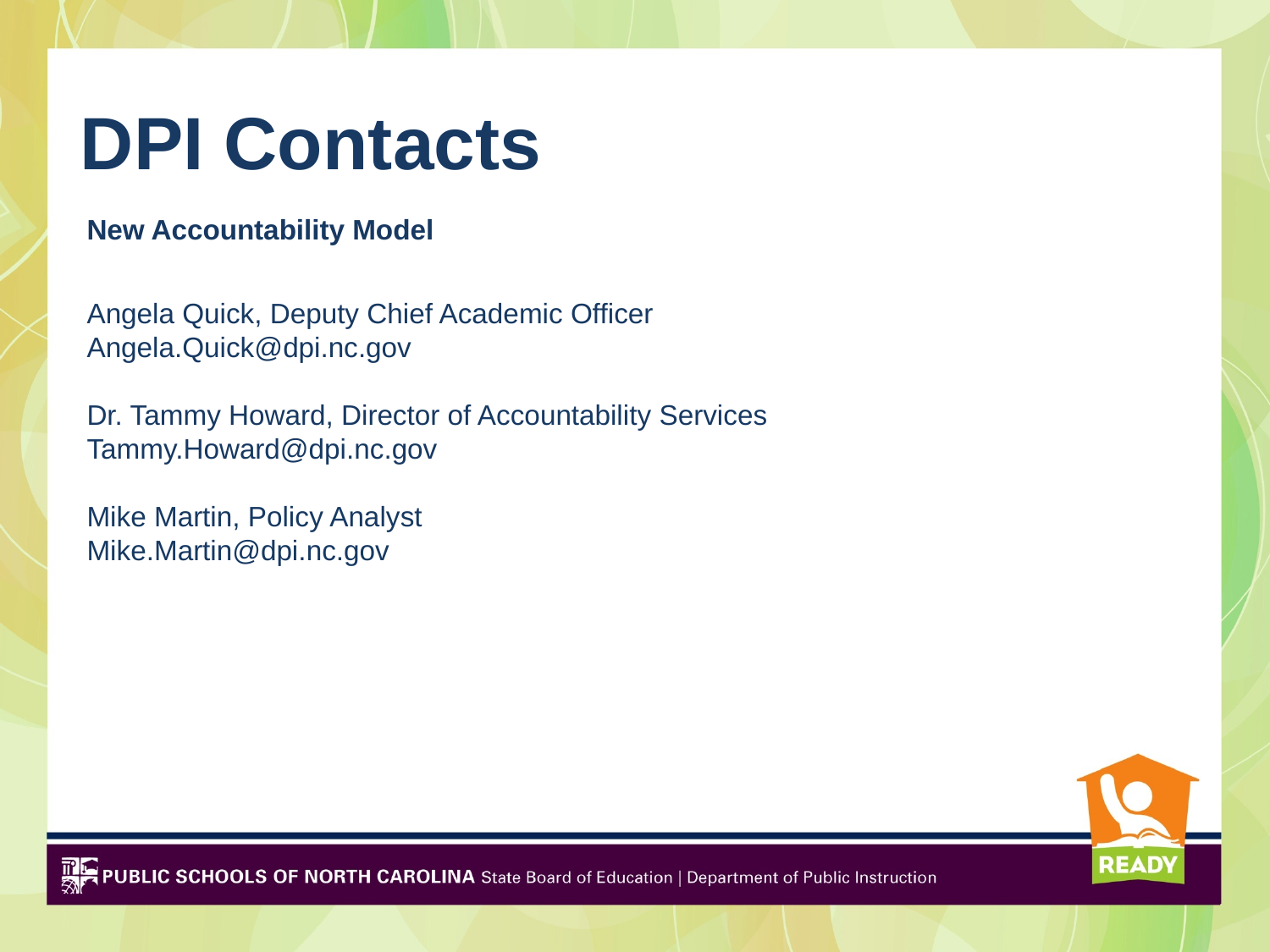

# DPI Contacts
New Accountability Model

Angela Quick, Deputy Chief Academic Officer
Angela.Quick@dpi.nc.gov

Dr. Tammy Howard, Director of Accountability Services
Tammy.Howard@dpi.nc.gov

Mike Martin, Policy Analyst
Mike.Martin@dpi.nc.gov